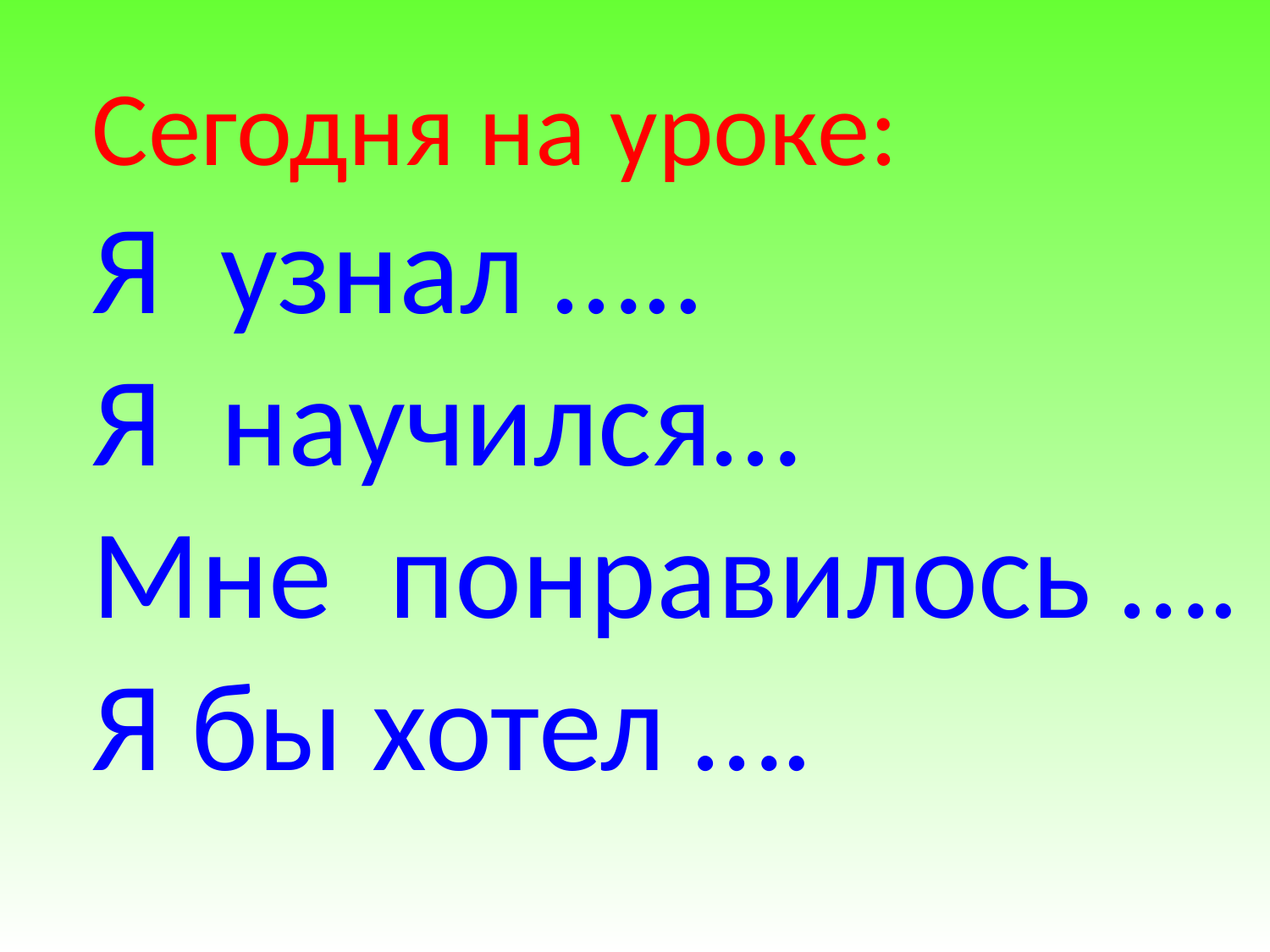

Сегодня на уроке:
Я  узнал …..
Я  научился…
Мне  понравилось ….
Я бы хотел ….